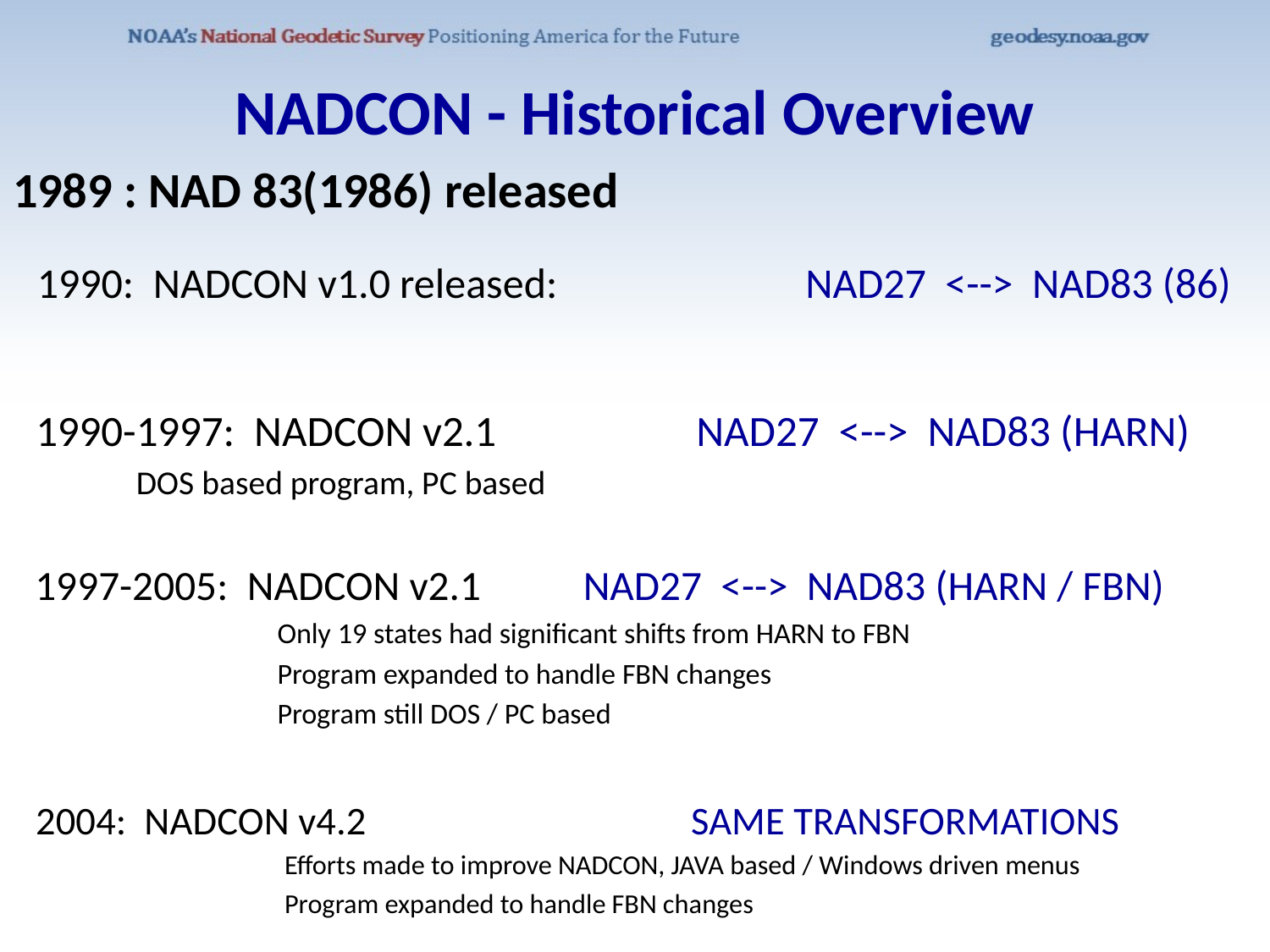

# NADCON - Historical Overview
1989 : NAD 83(1986) released

1990:  NADCON v1.0 released:	              NAD27  <-->  NAD83 (86)
1990-1997:  NADCON v2.1		      NAD27  <-->  NAD83 (HARN)
		DOS based program, PC based

1997-2005:  NADCON v2.1	         NAD27  <-->  NAD83 (HARN / FBN)
Only 19 states had significant shifts from HARN to FBN
Program expanded to handle FBN changes
Program still DOS / PC based

2004:  NADCON v4.2		     		SAME TRANSFORMATIONS
Efforts made to improve NADCON, JAVA based / Windows driven menus
Program expanded to handle FBN changes